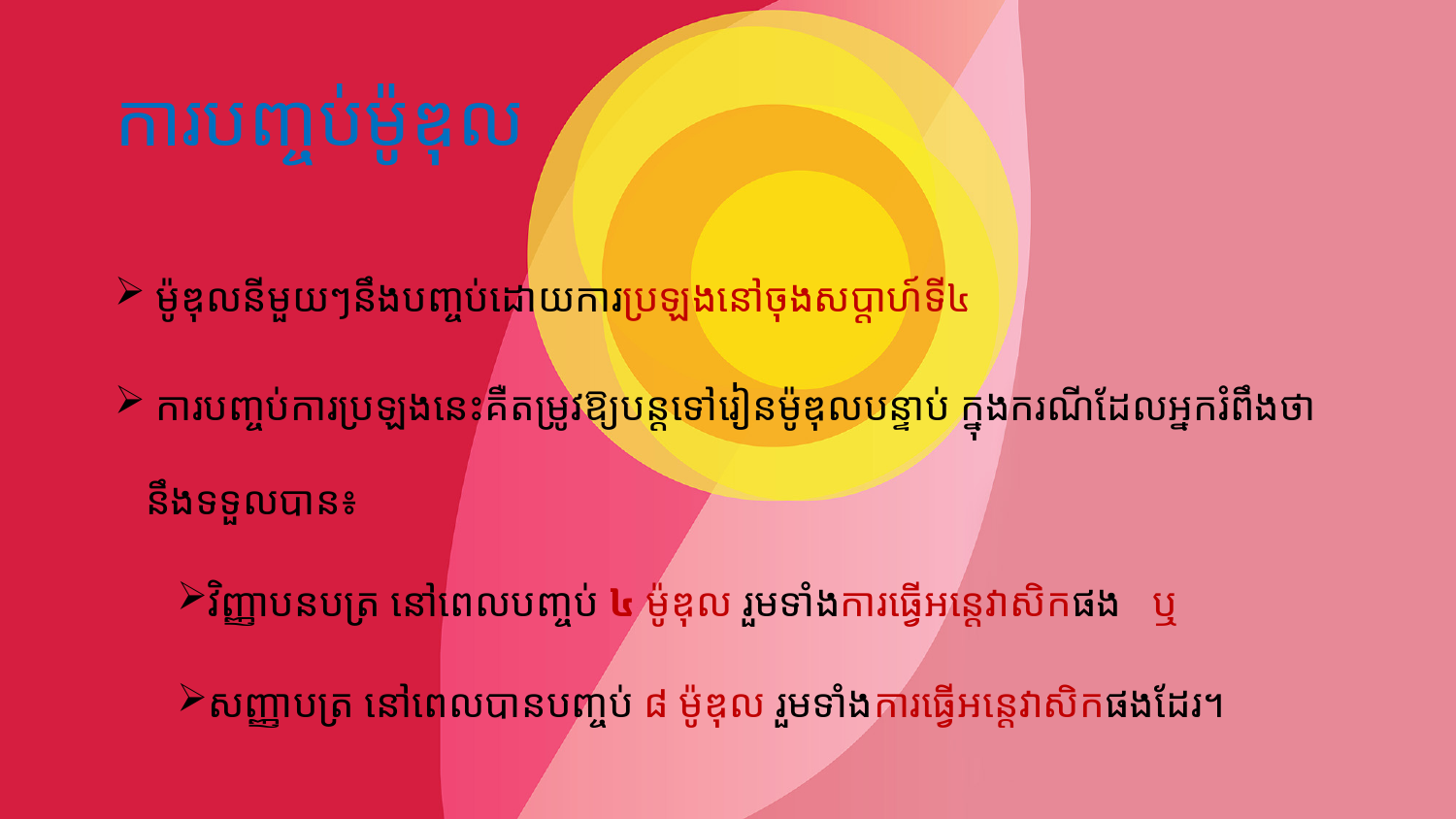

# ការបញ្ចប់ម៉ូឌុល
 ម៉ូឌុលនីមួយៗនឹងបញ្ចប់ដោយការប្រឡងនៅចុងសប្តាហ៍ទី៤
 ការបញ្ចប់ការប្រឡងនេះគឺតម្រូវឱ្យបន្តទៅរៀនម៉ូឌុលបន្ទាប់ ក្នុងករណីដែលអ្នករំពឹងថានឹងទទួលបាន៖
វិញ្ញាបនបត្រ នៅពេលបញ្ចប់ ៤ ម៉ូឌុល រួមទាំងការធ្វើអន្តេវាសិកផង   ឬ
សញ្ញាបត្រ នៅពេលបានបញ្ចប់ ៨ ម៉ូឌុល រួមទាំងការធ្វើអន្តេវាសិកផងដែរ។